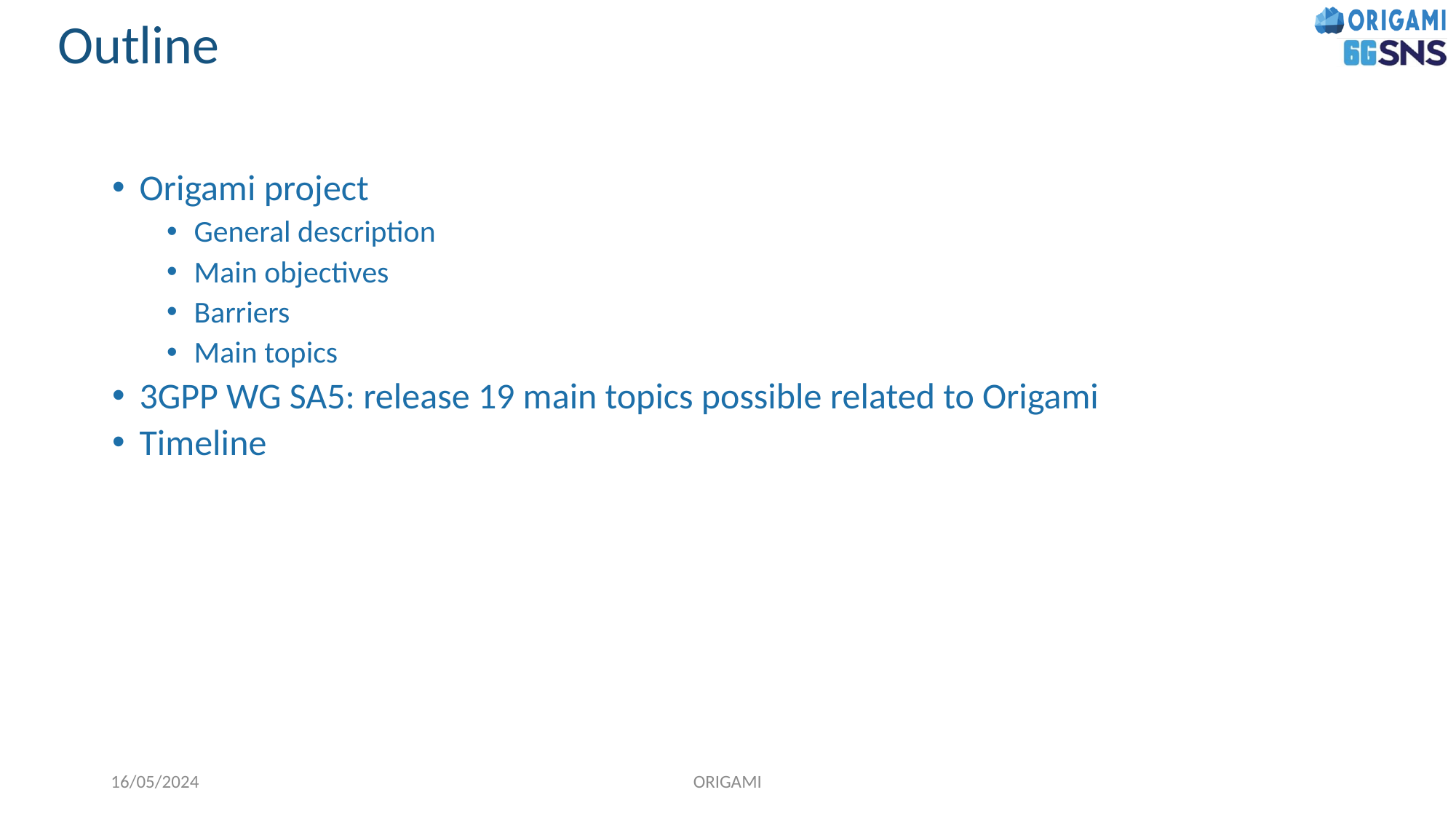

# Outline

Origami project
General description
Main objectives
Barriers
Main topics
3GPP WG SA5: release 19 main topics possible related to Origami
Timeline
16/05/2024
ORIGAMI